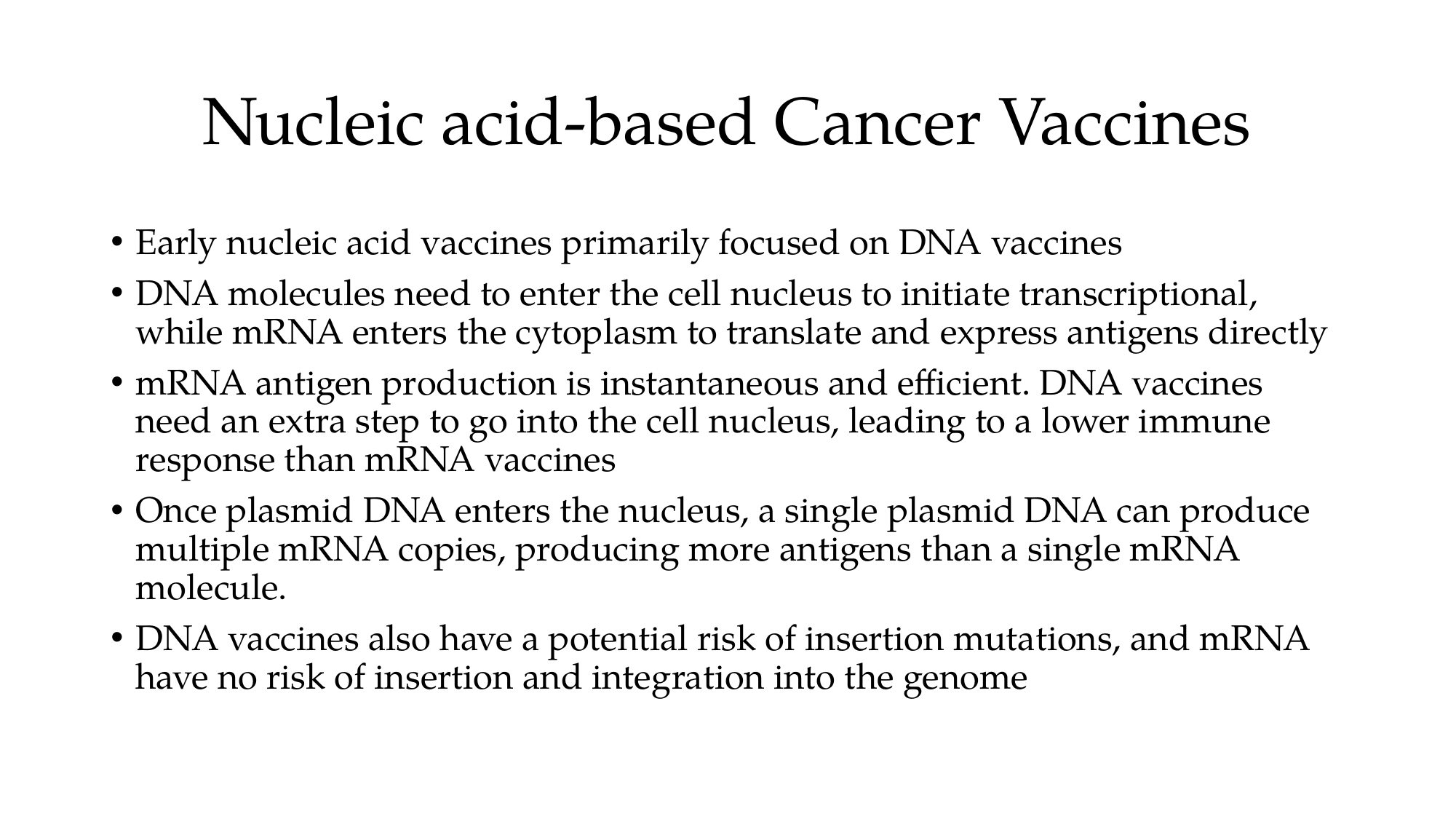

# Nucleic acid-based Cancer Vaccines
Early nucleic acid vaccines primarily focused on DNA vaccines
DNA molecules need to enter the cell nucleus to initiate transcriptional, while mRNA enters the cytoplasm to translate and express antigens directly
mRNA antigen production is instantaneous and efficient. DNA vaccines need an extra step to go into the cell nucleus, leading to a lower immune response than mRNA vaccines
Once plasmid DNA enters the nucleus, a single plasmid DNA can produce multiple mRNA copies, producing more antigens than a single mRNA molecule.
DNA vaccines also have a potential risk of insertion mutations, and mRNA have no risk of insertion and integration into the genome